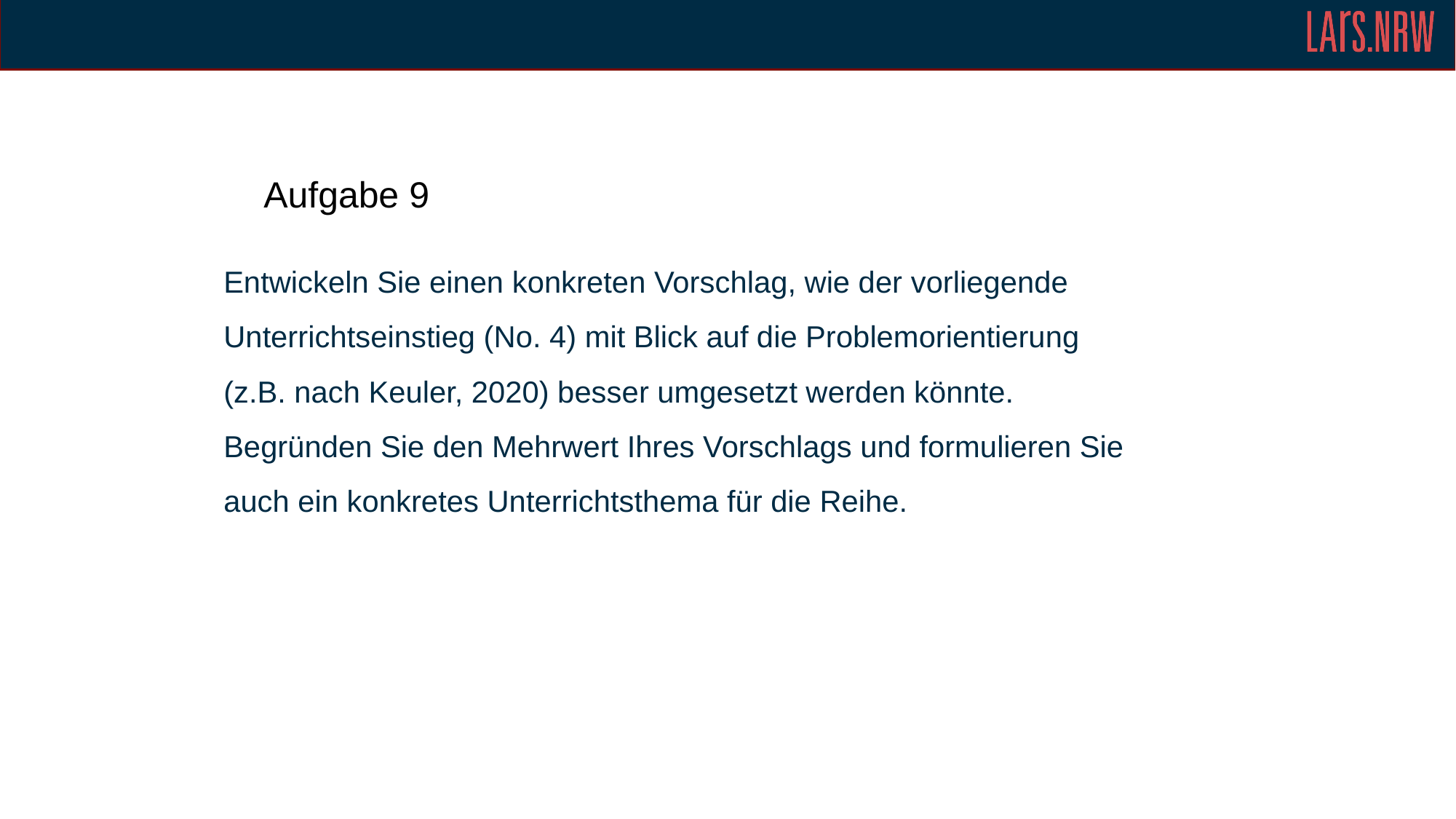

# Aufgabe 9
Entwickeln Sie einen konkreten Vorschlag, wie der vorliegende Unterrichtseinstieg (No. 4) mit Blick auf die Problemorientierung (z.B. nach Keuler, 2020) besser umgesetzt werden könnte. Begründen Sie den Mehrwert Ihres Vorschlags und formulieren Sie auch ein konkretes Unterrichtsthema für die Reihe.